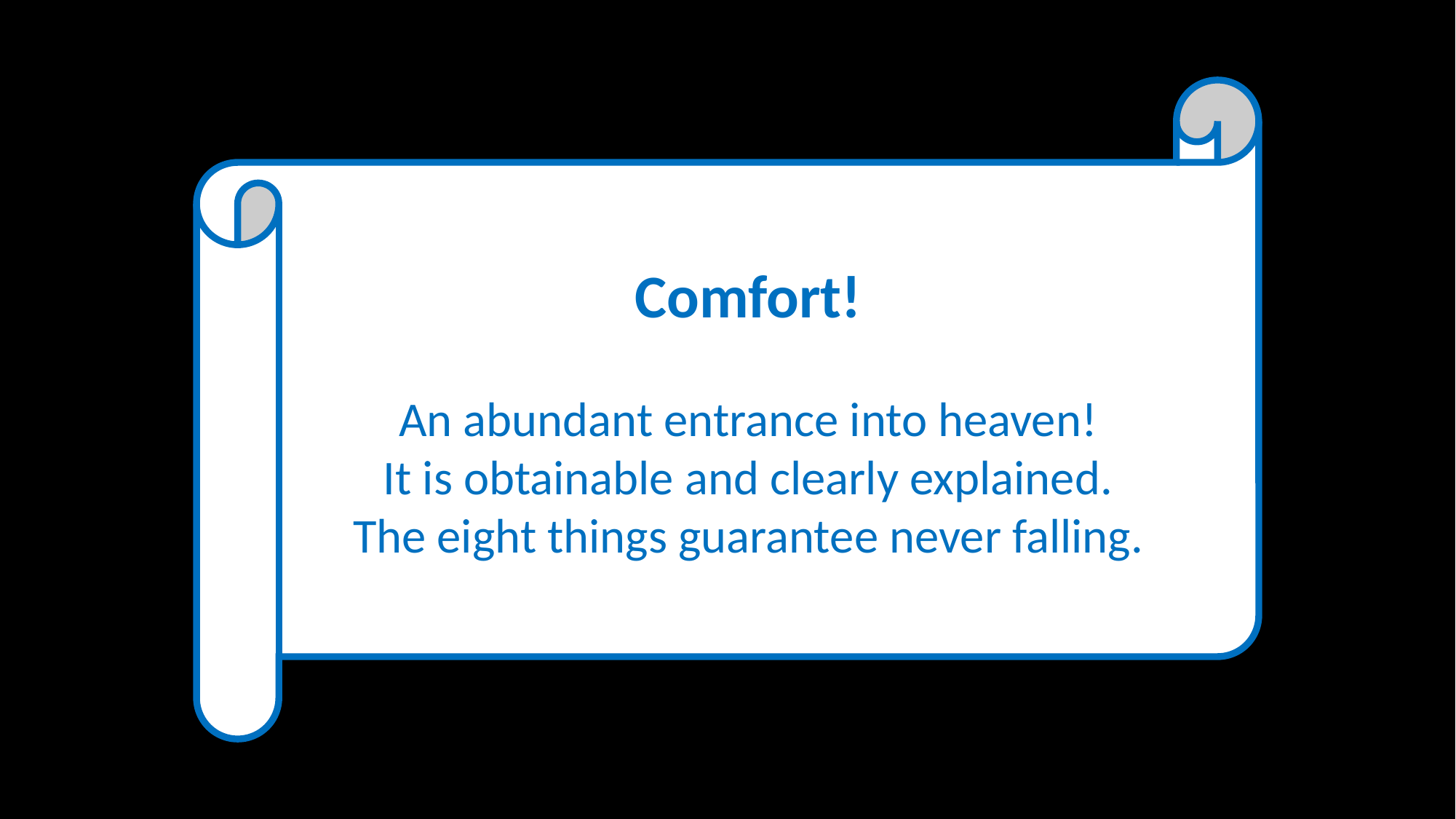

Comfort!

An abundant entrance into heaven!
It is obtainable and clearly explained.
The eight things guarantee never falling.